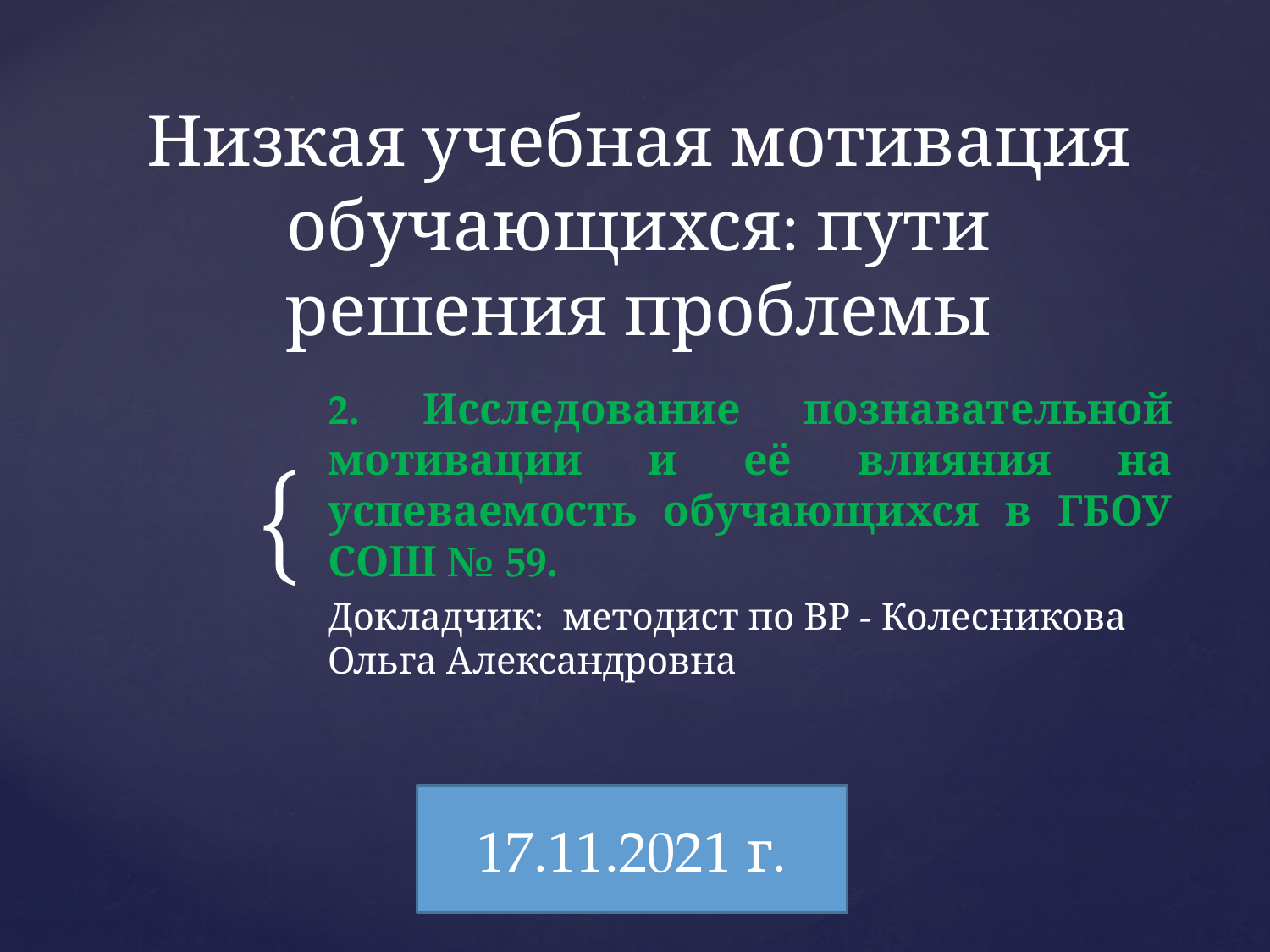

# Низкая учебная мотивация обучающихся: пути решения проблемы
2. Исследование познавательной мотивации и её влияния на успеваемость обучающихся в ГБОУ СОШ № 59.
Докладчик:  методист по ВР - Колесникова Ольга Александровна

17.11.2021 г.